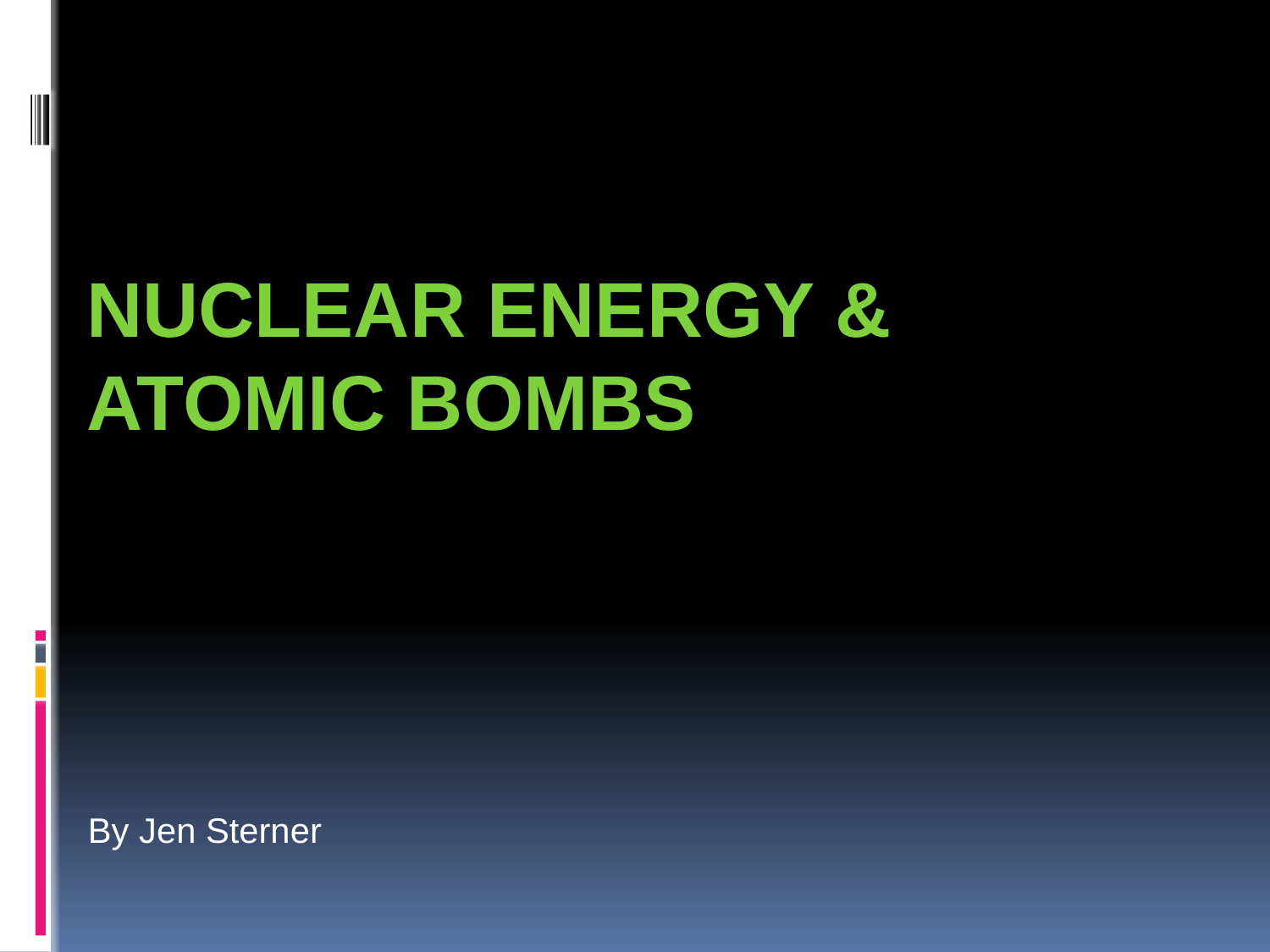

# Nuclear Energy & Atomic Bombs
By Jen Sterner